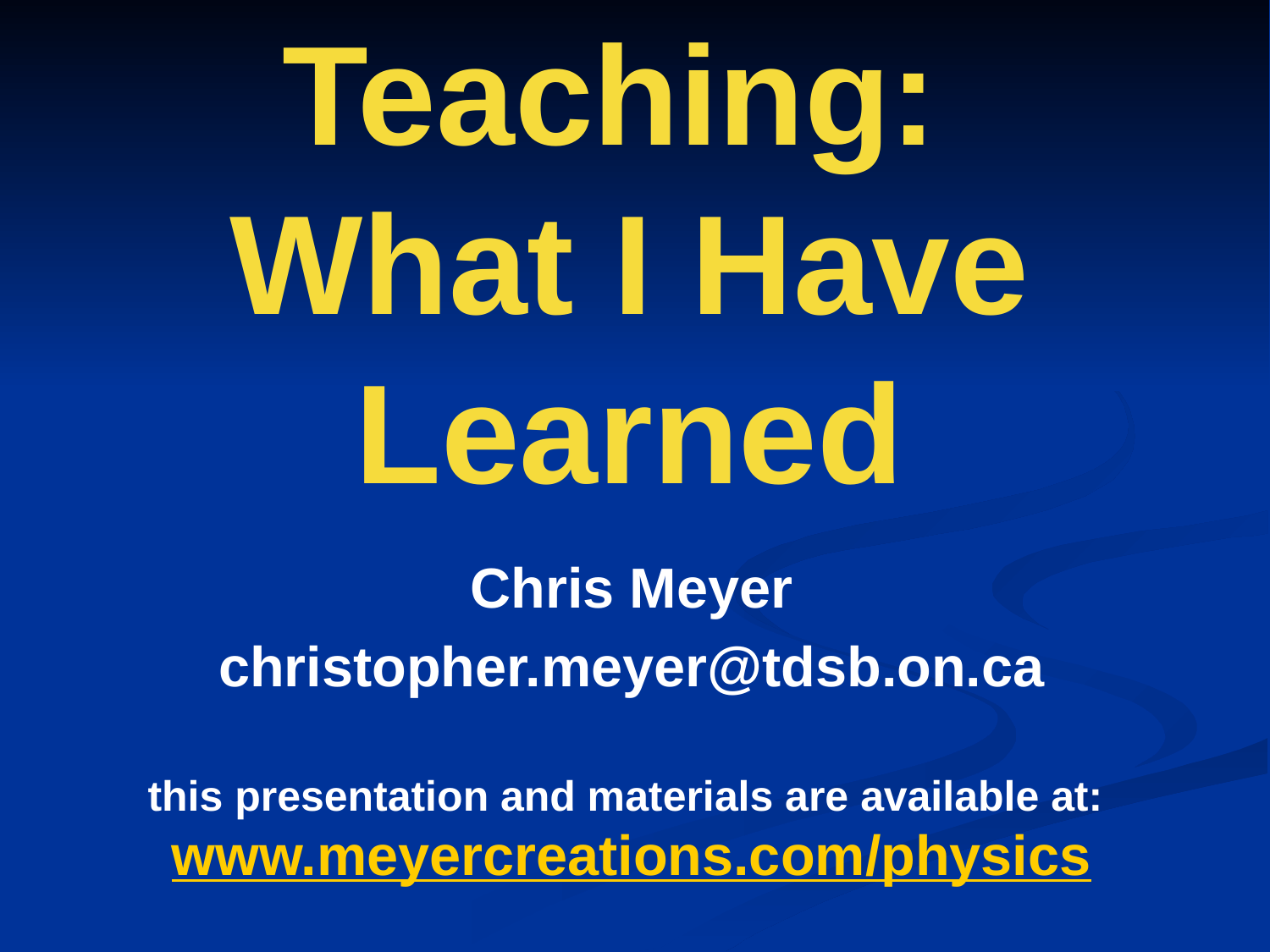

# Teaching: What I Have Learned
Chris Meyer
christopher.meyer@tdsb.on.ca

this presentation and materials are available at: www.meyercreations.com/physics